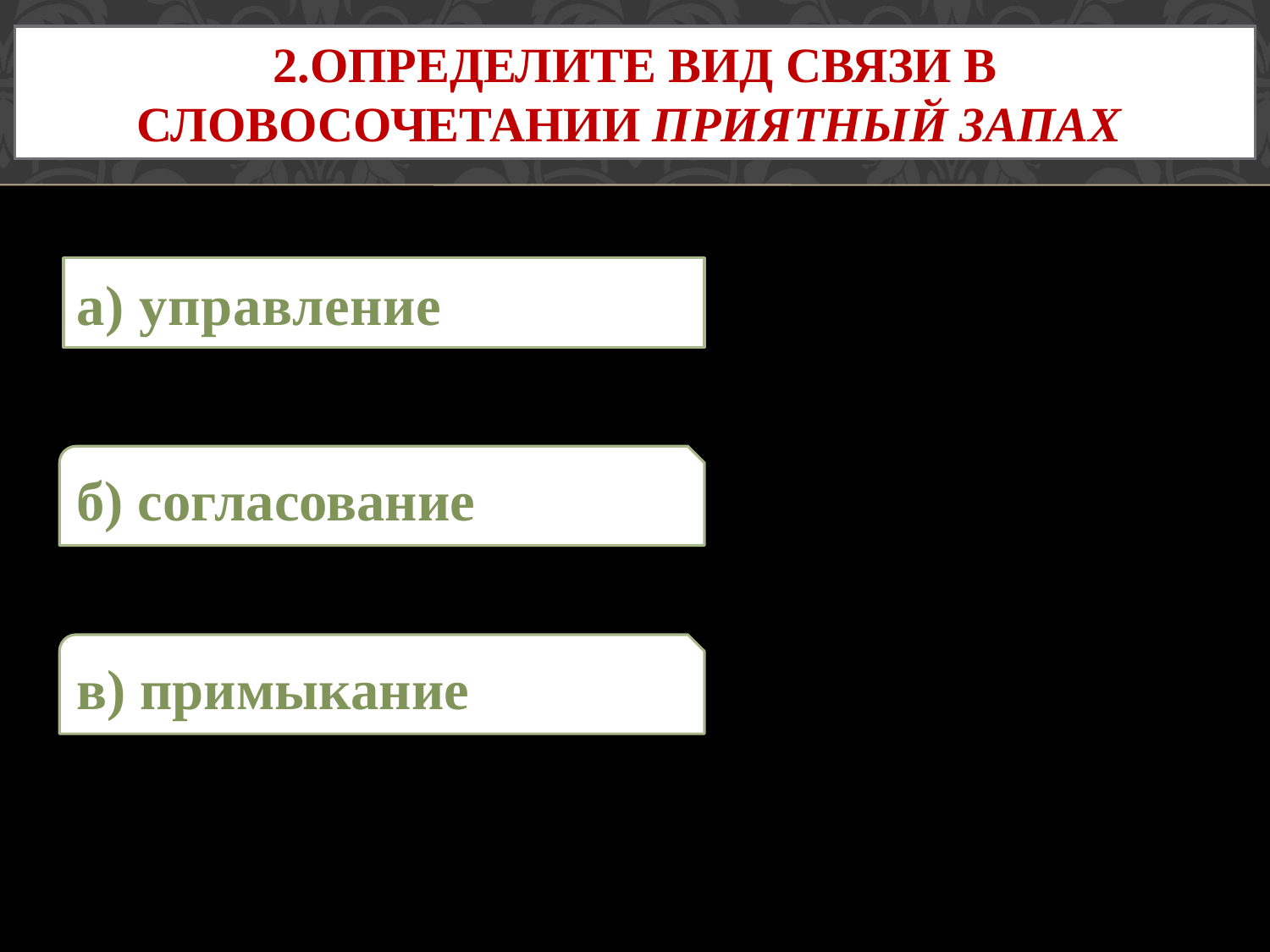

# 2.Определите вид связи в словосочетании приятный запах
а) управление
б) согласование
в) примыкание